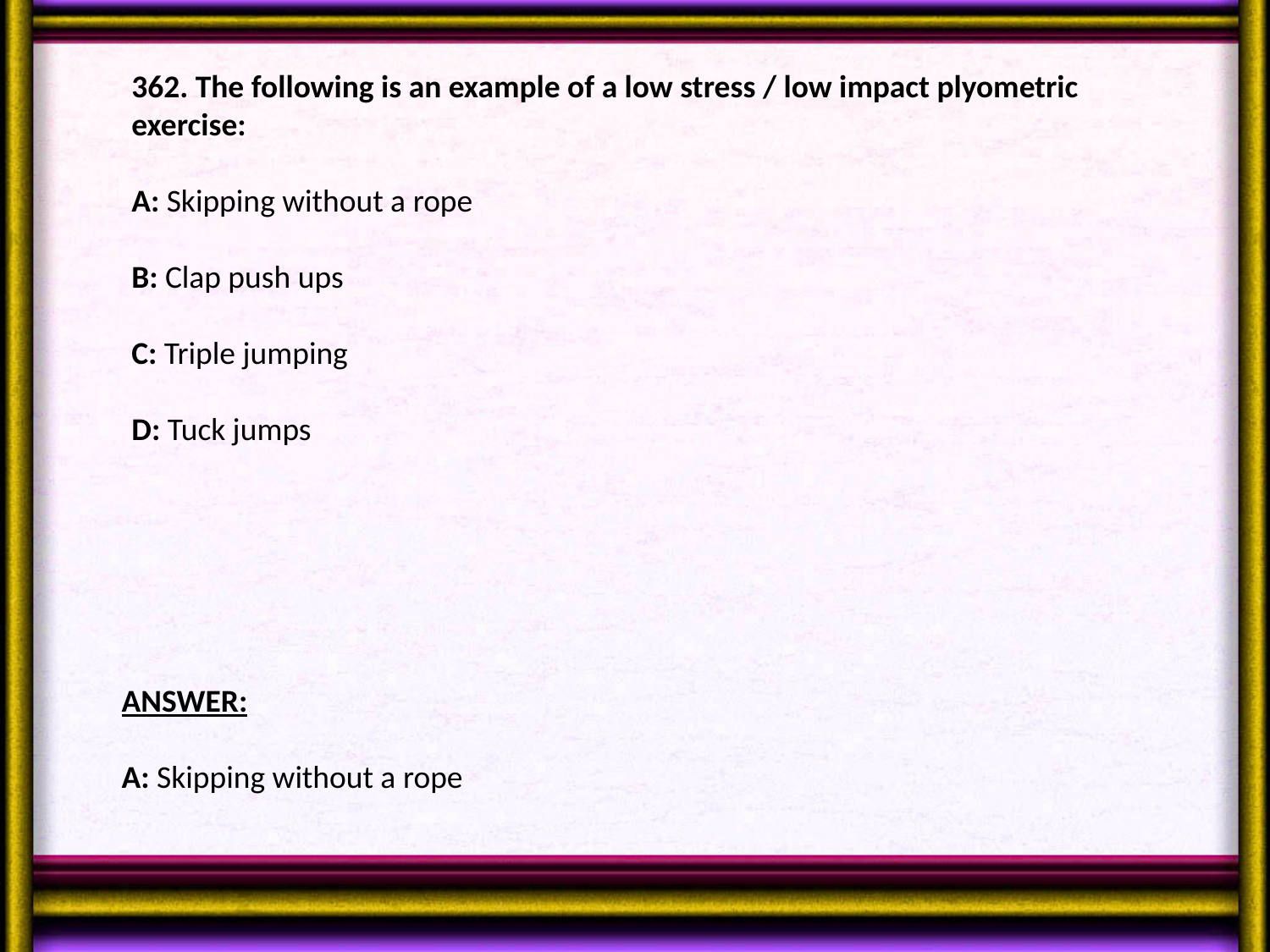

362. The following is an example of a low stress / low impact plyometric exercise:

A: Skipping without a rope

B: Clap push ups

C: Triple jumping

D: Tuck jumps

ANSWER:

A: Skipping without a rope